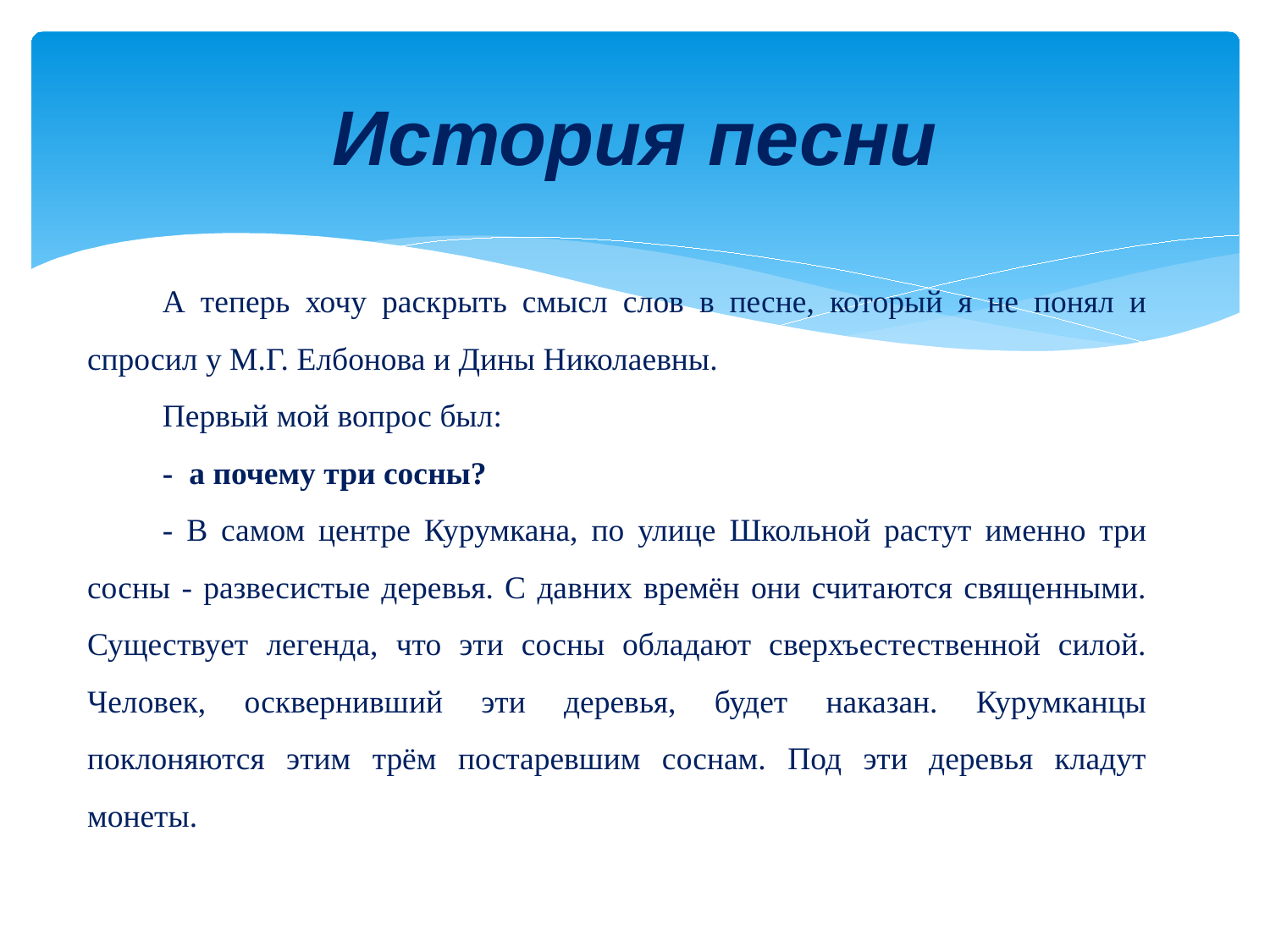

# История песни
А теперь хочу раскрыть смысл слов в песне, который я не понял и спросил у М.Г. Елбонова и Дины Николаевны.
Первый мой вопрос был:
-  а почему три сосны?
- В самом центре Курумкана, по улице Школьной растут именно три сосны - развесистые деревья. С давних времён они считаются священными. Существует легенда, что эти сосны обладают сверхъестественной силой. Человек, осквернивший эти деревья, будет наказан. Курумканцы поклоняются этим трём постаревшим соснам. Под эти деревья кладут монеты.